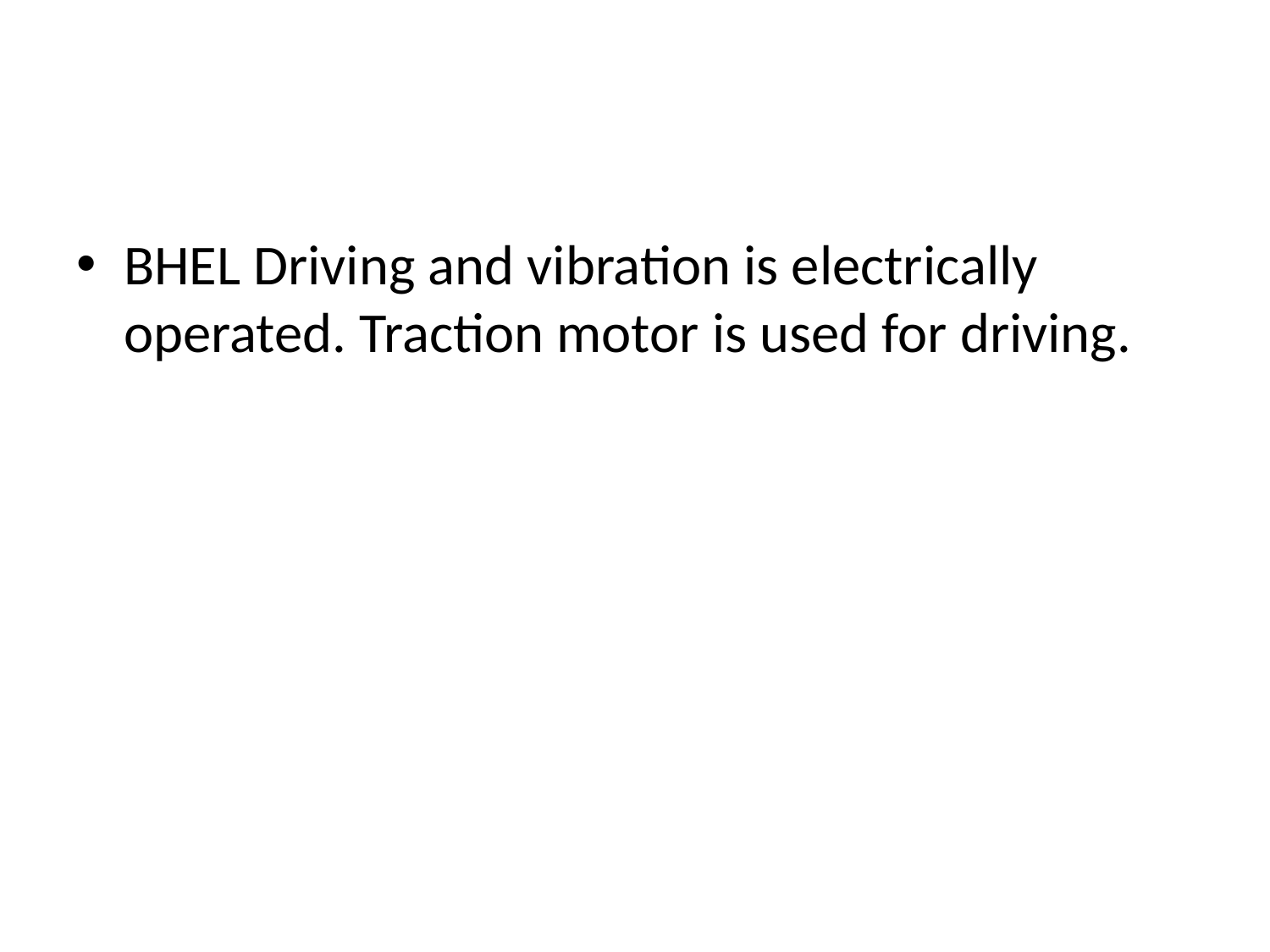

#
BHEL Driving and vibration is electrically operated. Traction motor is used for driving.